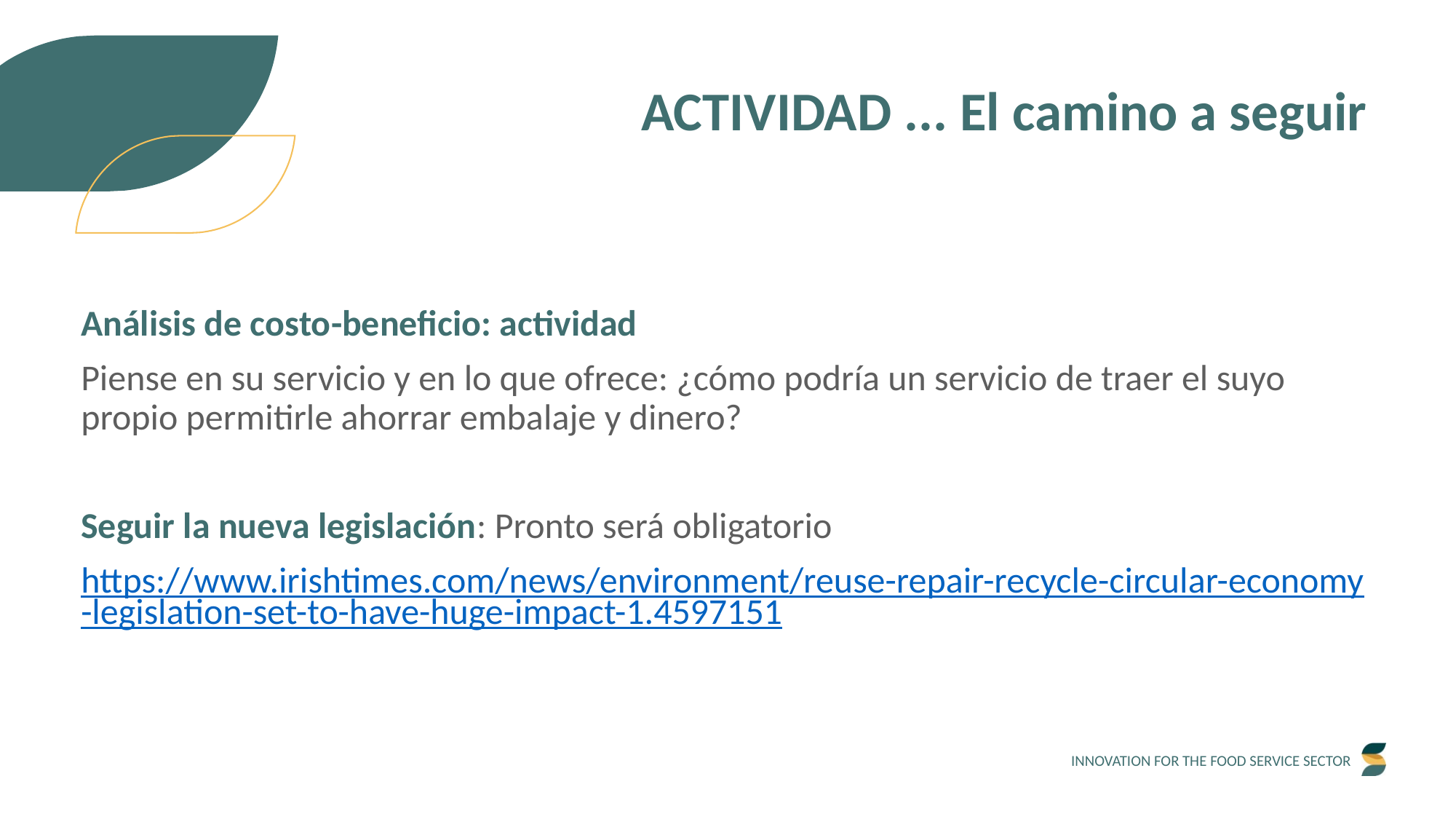

ACTIVIDAD ... El camino a seguir
Análisis de costo-beneficio: actividad
Piense en su servicio y en lo que ofrece: ¿cómo podría un servicio de traer el suyo propio permitirle ahorrar embalaje y dinero?

Seguir la nueva legislación: Pronto será obligatorio
https://www.irishtimes.com/news/environment/reuse-repair-recycle-circular-economy-legislation-set-to-have-huge-impact-1.4597151